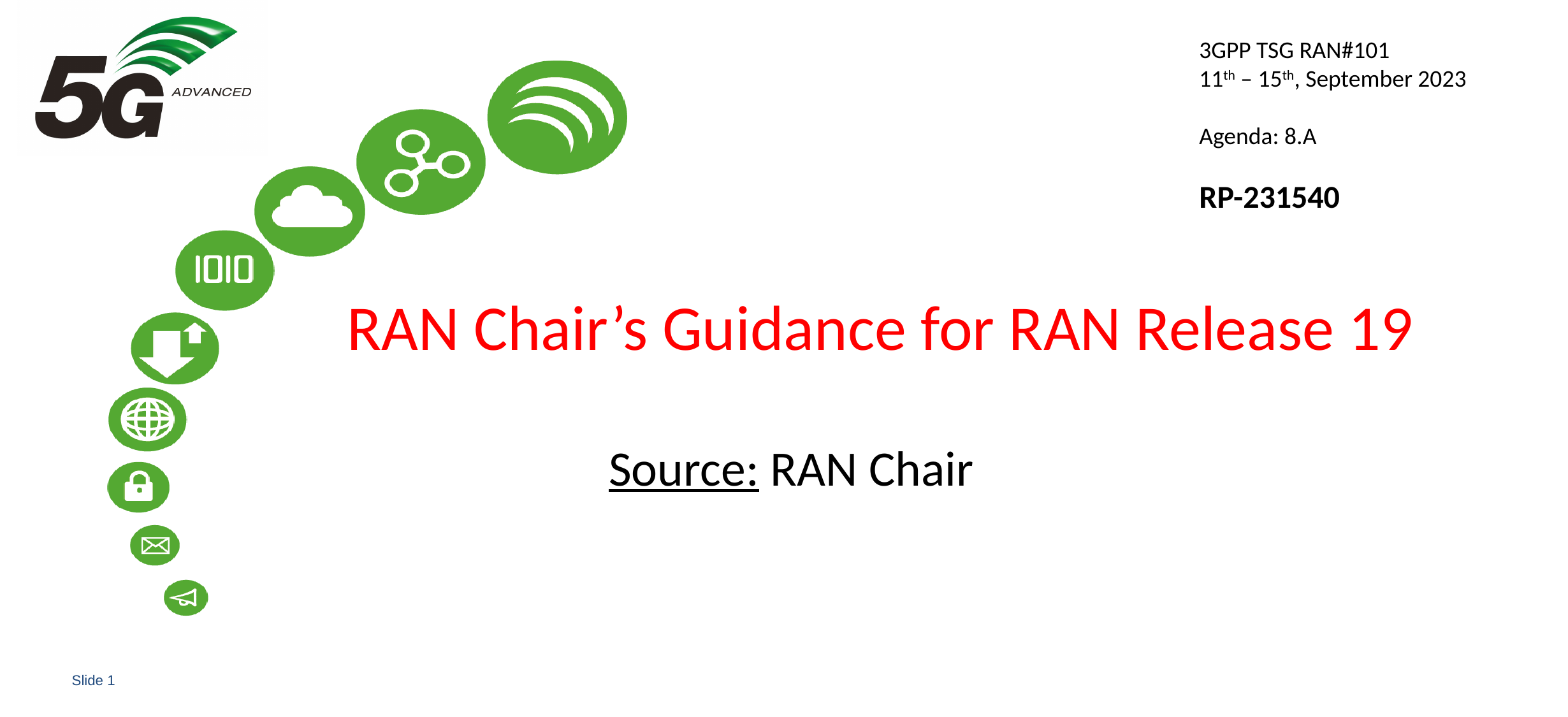

3GPP TSG RAN#101
11th – 15th, September 2023

Agenda: 8.A
RP-231540
# RAN Chair’s Guidance for RAN Release 19
Source: RAN Chair